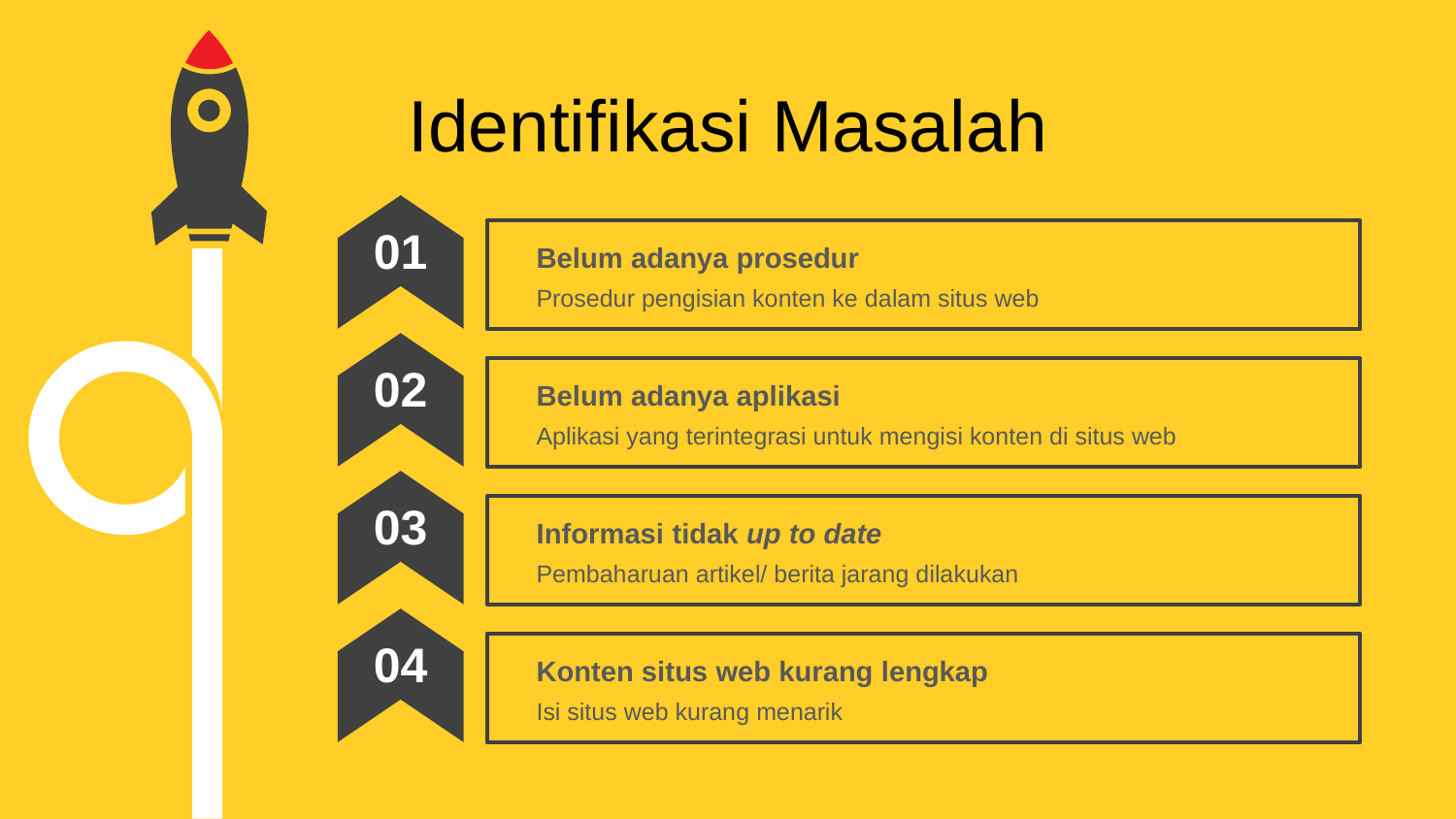

Identifikasi Masalah

01
Belum adanya prosedur
Prosedur pengisian konten ke dalam situs web

02
Belum adanya aplikasi
Aplikasi yang terintegrasi untuk mengisi konten di situs web

03
Informasi tidak up to date
Pembaharuan artikel/ berita jarang dilakukan

04
Konten situs web kurang lengkap
Isi situs web kurang menarik